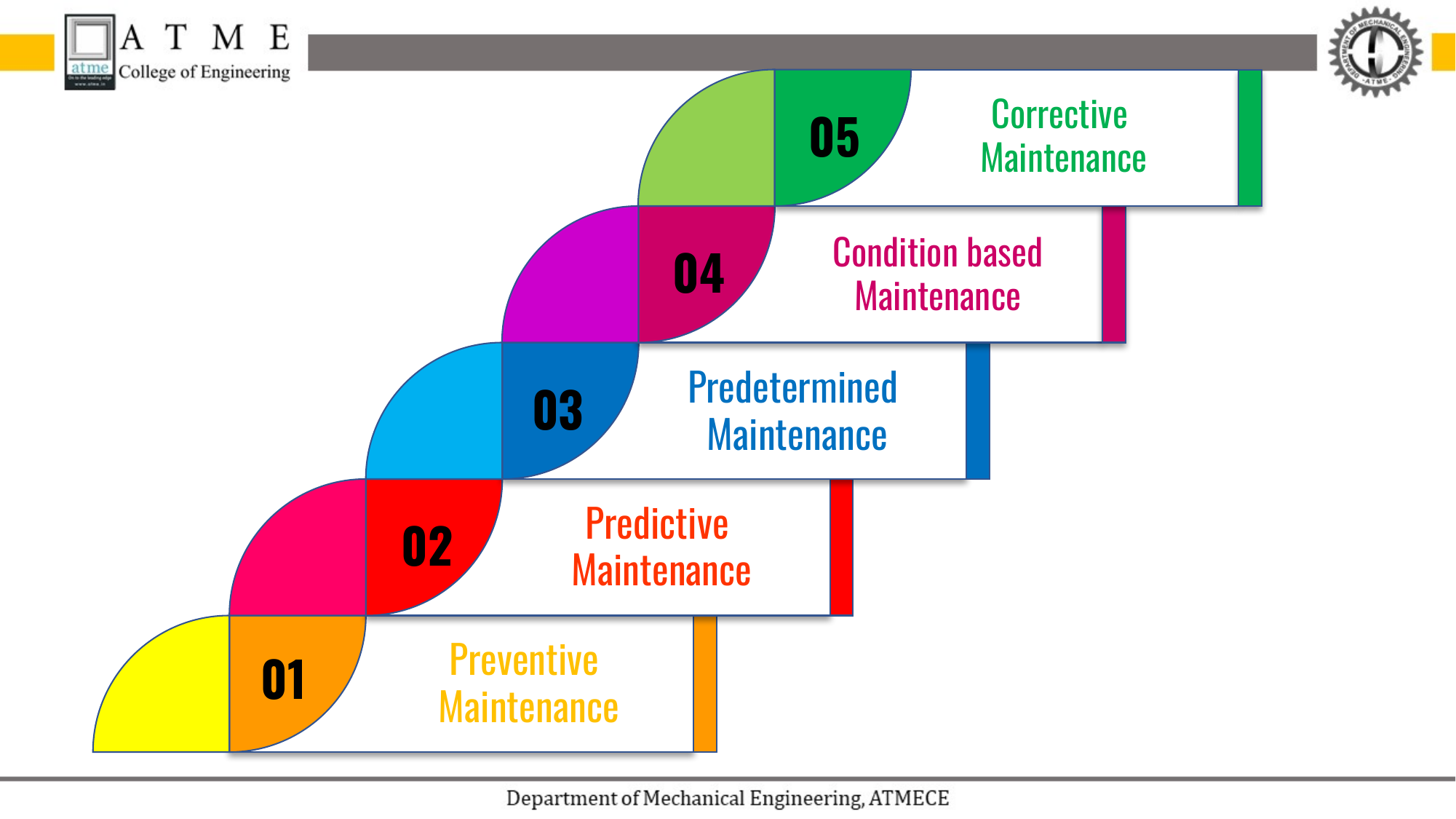

Corrective
Maintenance
05

Condition based
Maintenance
04
Types
Of
Maintenance

Predetermined
Maintenance
03

Predictive
Maintenance
02

Preventive
Maintenance
01